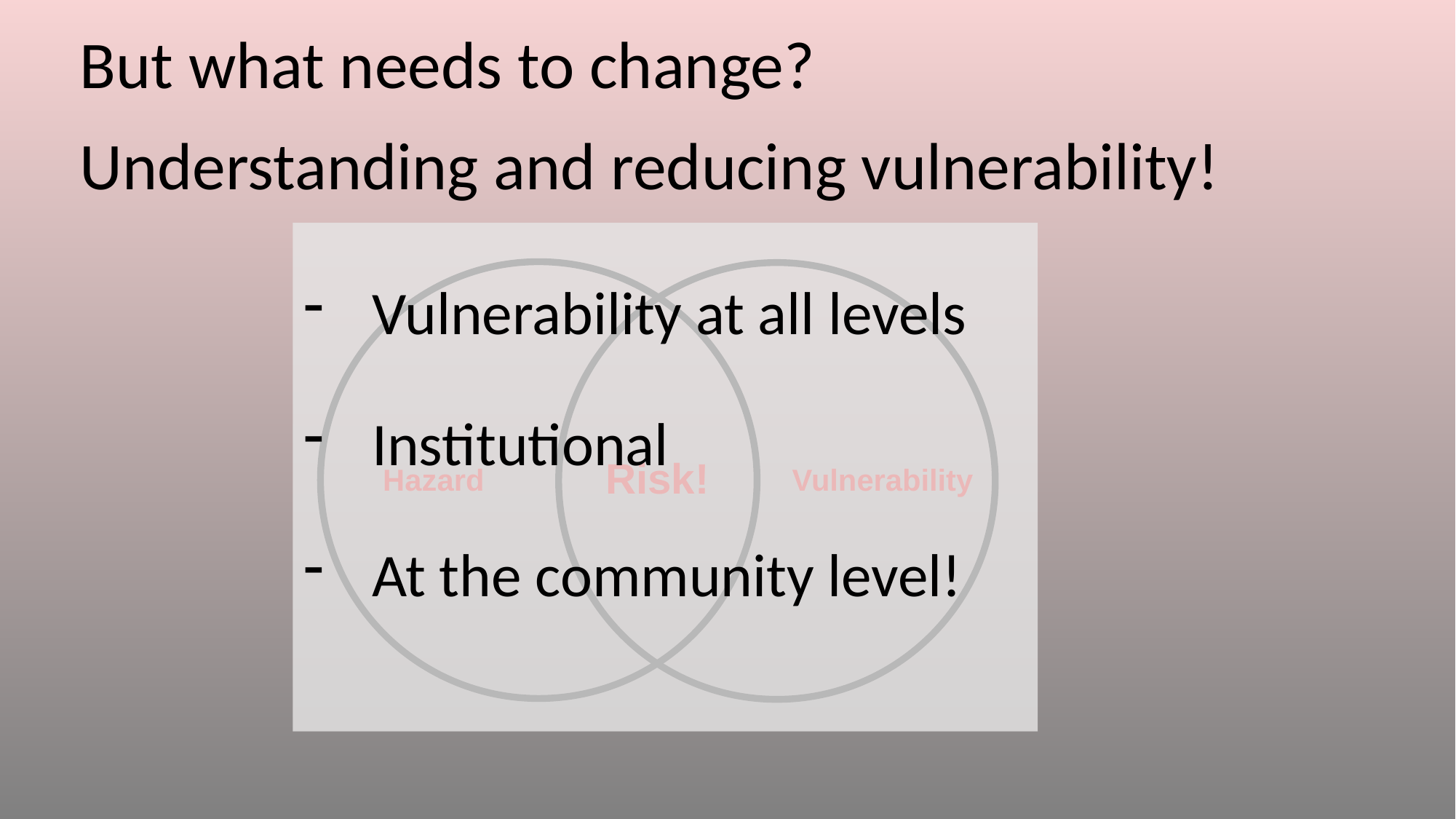

# But what needs to change?
Understanding and reducing vulnerability!
Vulnerability at all levels

Institutional

At the community level!

Risk!
Hazard
Vulnerability